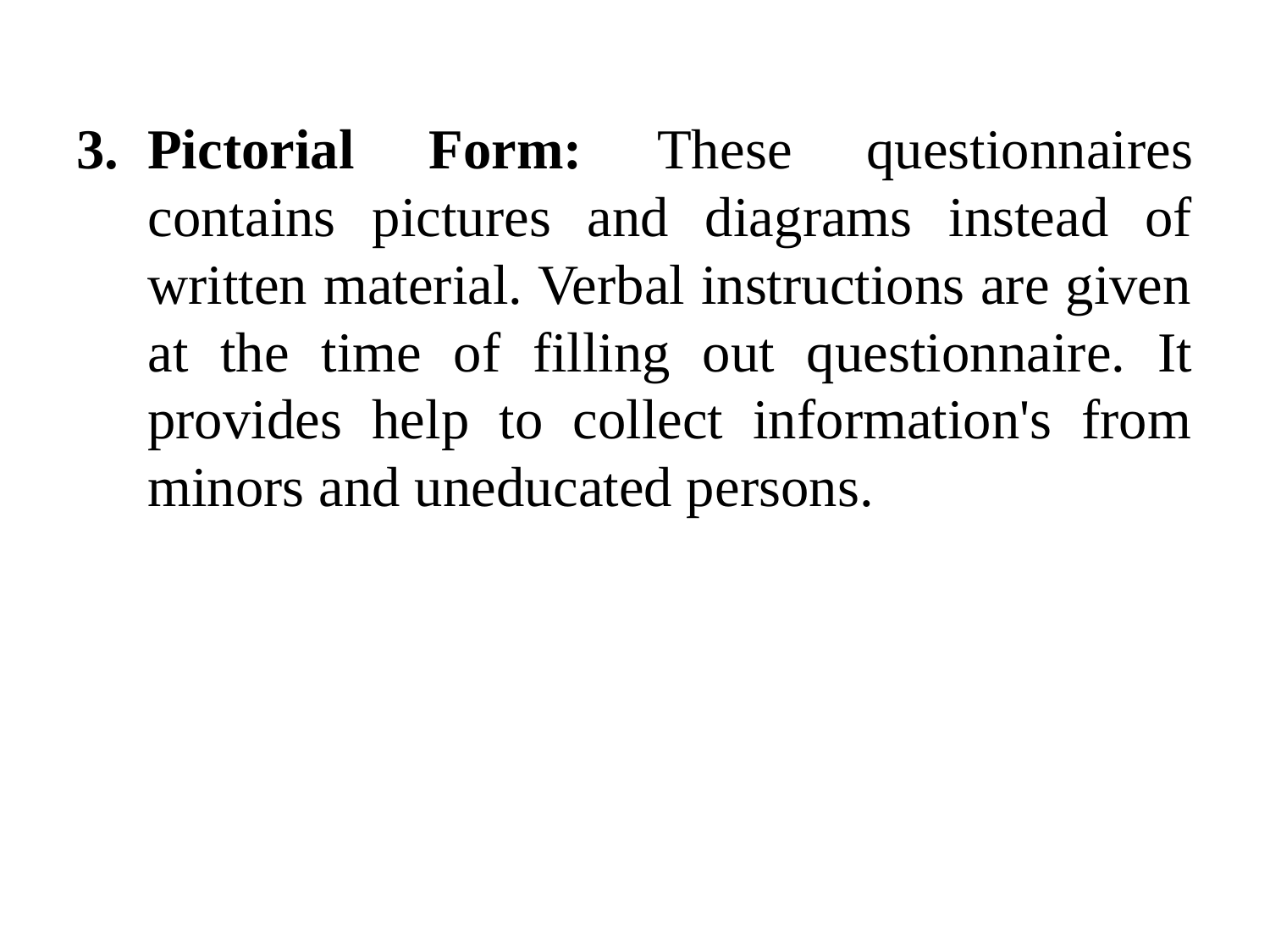

Pictorial Form: These questionnaires contains pictures and diagrams instead of written material. Verbal instructions are given at the time of filling out questionnaire. It provides help to collect information's from minors and uneducated persons.